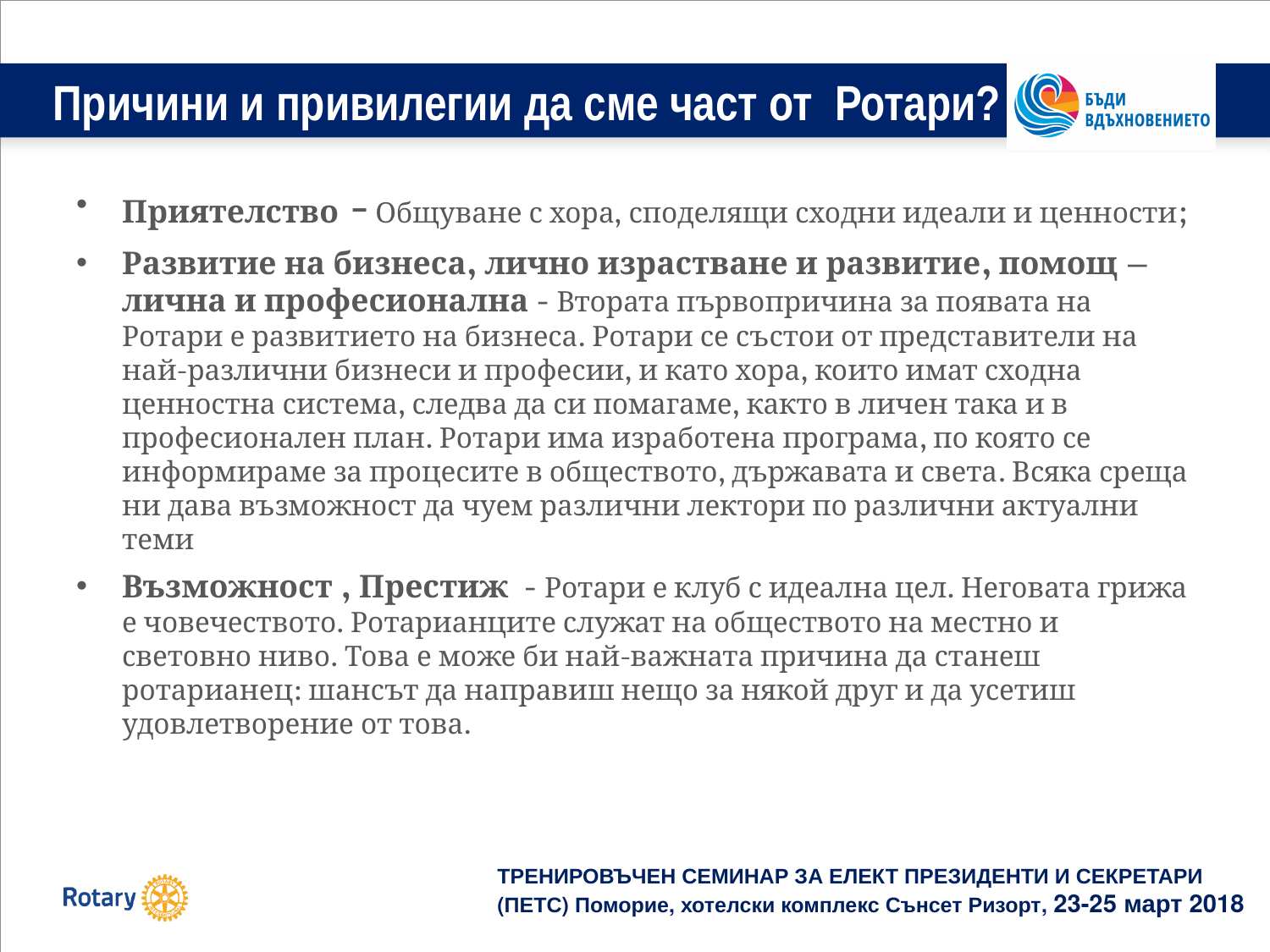

# Причини и привилегии да сме част от  Ротари?
Приятелство - Общуване с хора, споделящи сходни идеали и ценности;
Развитие на бизнеса, лично израстване и развитие, помощ – лична и професионална - Втората първопричина за появата на Ротари е развитието на бизнеса. Ротари се състои от представители на най-различни бизнеси и професии, и като хора, които имат сходна ценностна система, следва да си помагаме, както в личен така и в професионален план. Ротари има изработена програма, по която се информираме за процесите в обществото, държавата и света. Всяка среща ни дава възможност да чуем различни лектори по различни актуални теми
Възможност , Престиж  - Ротари е клуб с идеална цел. Неговата грижа е човечеството. Ротарианците служат на обществото на местно и световно ниво. Това е може би най-важната причина да станеш ротарианец: шансът да направиш нещо за някой друг и да усетиш удовлетворение от това.